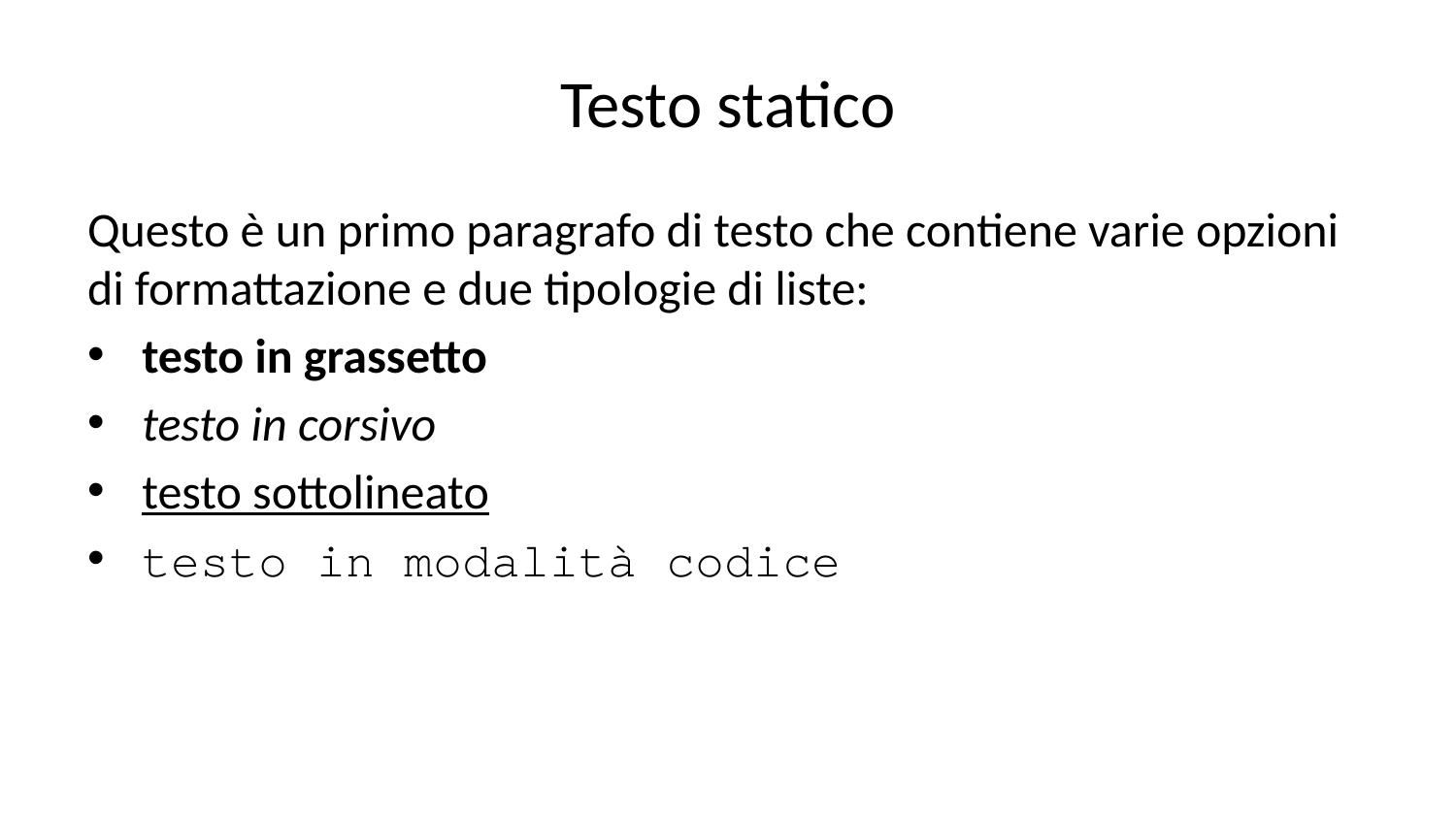

# Testo statico
Questo è un primo paragrafo di testo che contiene varie opzioni di formattazione e due tipologie di liste:
testo in grassetto
testo in corsivo
testo sottolineato
testo in modalità codice